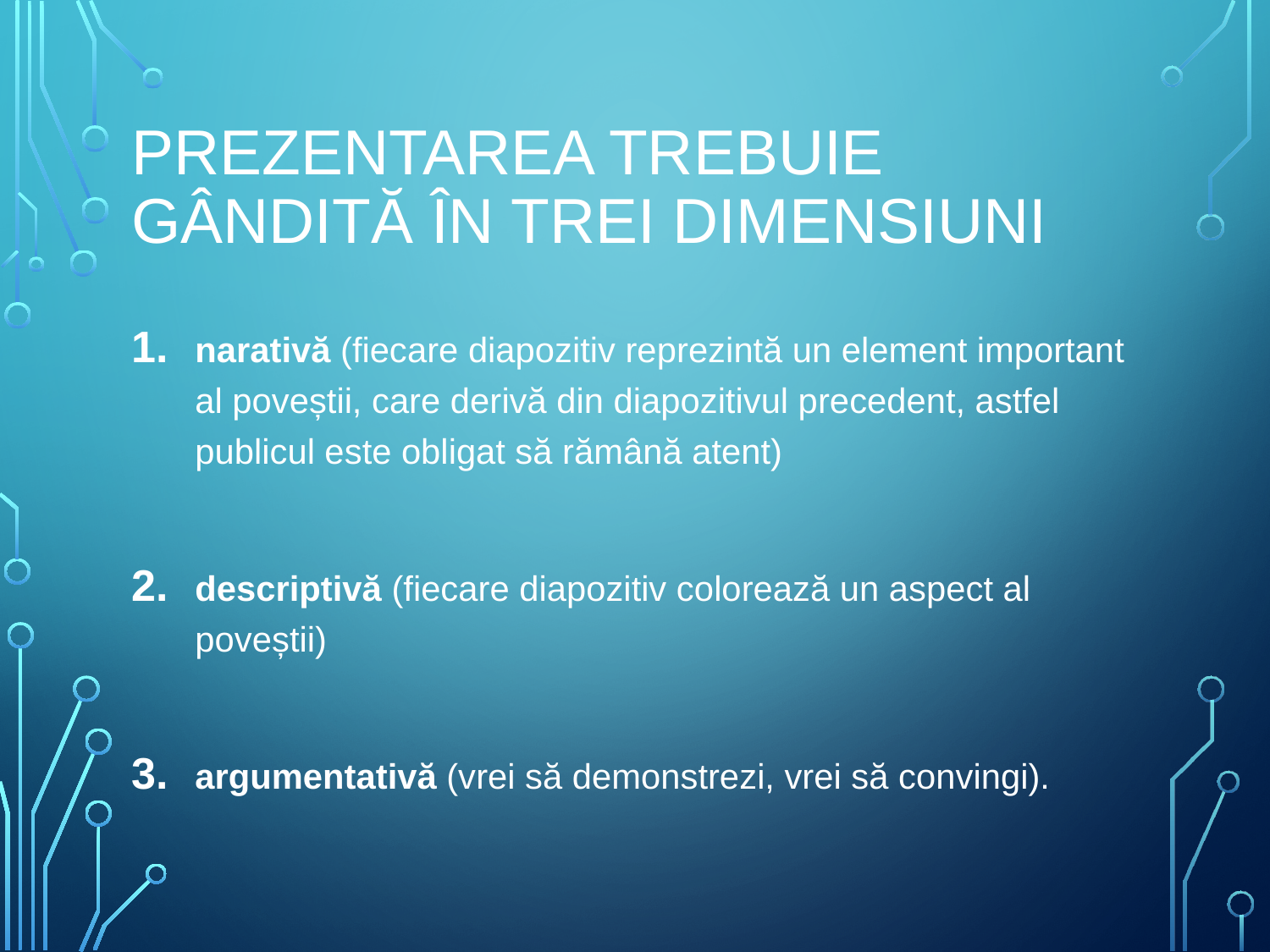

# Prezentarea trebuie gândită în trei dimensiuni
narativă (fiecare diapozitiv reprezintă un element important al poveștii, care derivă din diapozitivul precedent, astfel publicul este obligat să rămână atent)

descriptivă (fiecare diapozitiv colorează un aspect al poveștii)

argumentativă (vrei să demonstrezi, vrei să convingi).